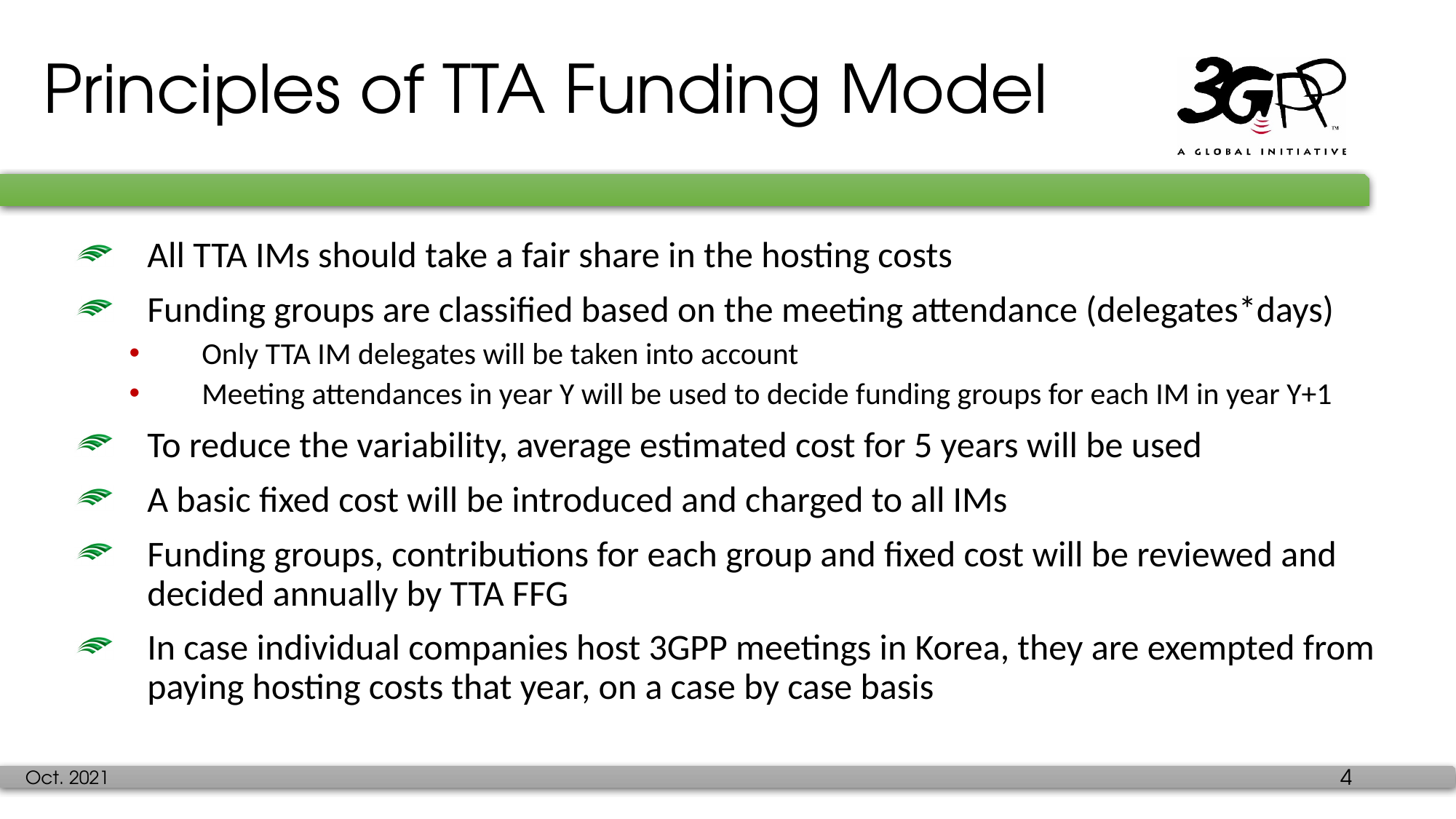

# Principles of TTA Funding Model
All TTA IMs should take a fair share in the hosting costs
Funding groups are classified based on the meeting attendance (delegates*days)
Only TTA IM delegates will be taken into account
Meeting attendances in year Y will be used to decide funding groups for each IM in year Y+1
To reduce the variability, average estimated cost for 5 years will be used
A basic fixed cost will be introduced and charged to all IMs
Funding groups, contributions for each group and fixed cost will be reviewed and decided annually by TTA FFG
In case individual companies host 3GPP meetings in Korea, they are exempted from paying hosting costs that year, on a case by case basis